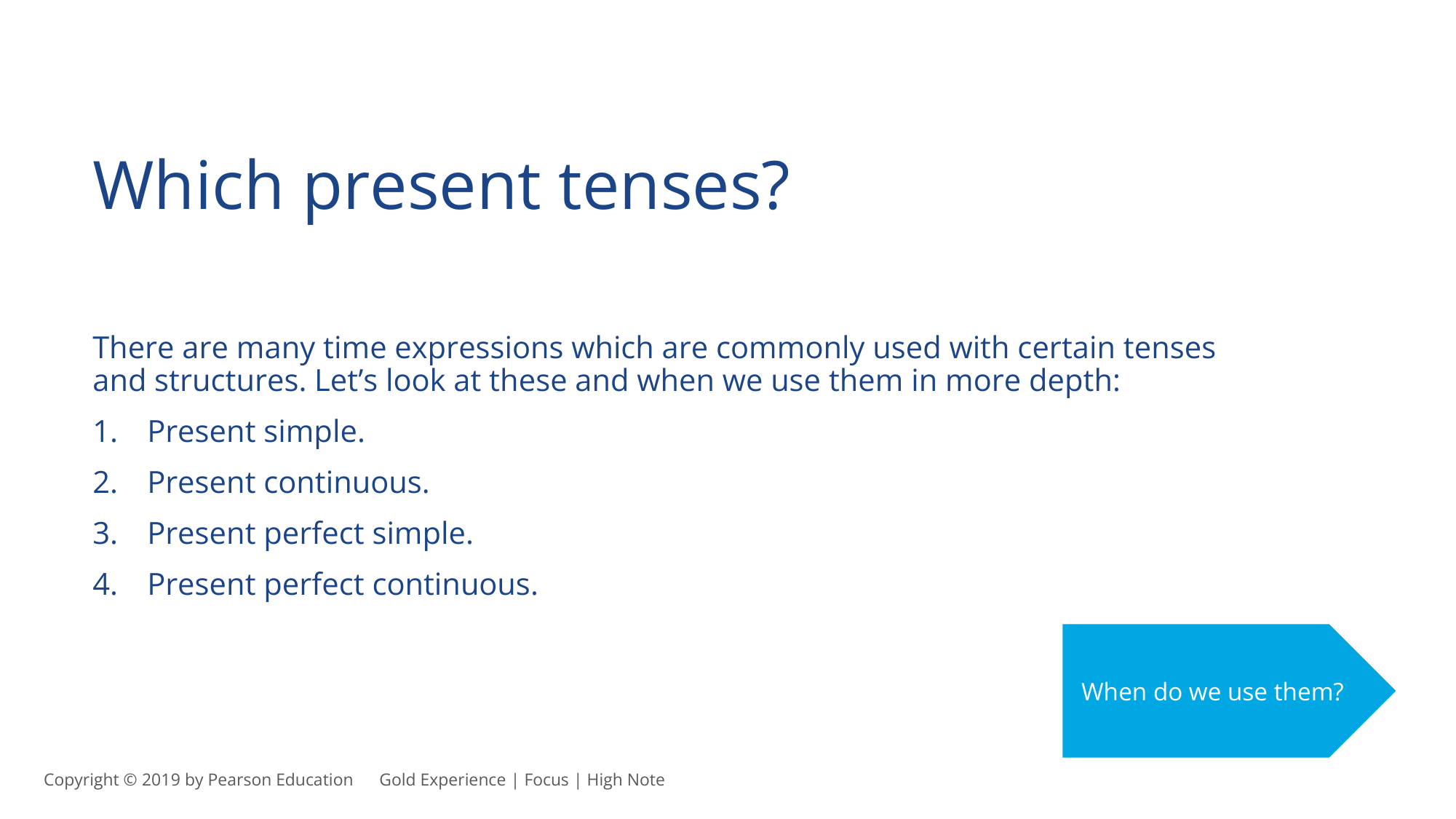

Which present tenses?
There are many time expressions which are commonly used with certain tenses and structures. Let’s look at these and when we use them in more depth:
Present simple.
Present continuous.
Present perfect simple.
Present perfect continuous.

When do we use them?
Copyright © 2019 by Pearson Education      Gold Experience | Focus | High Note